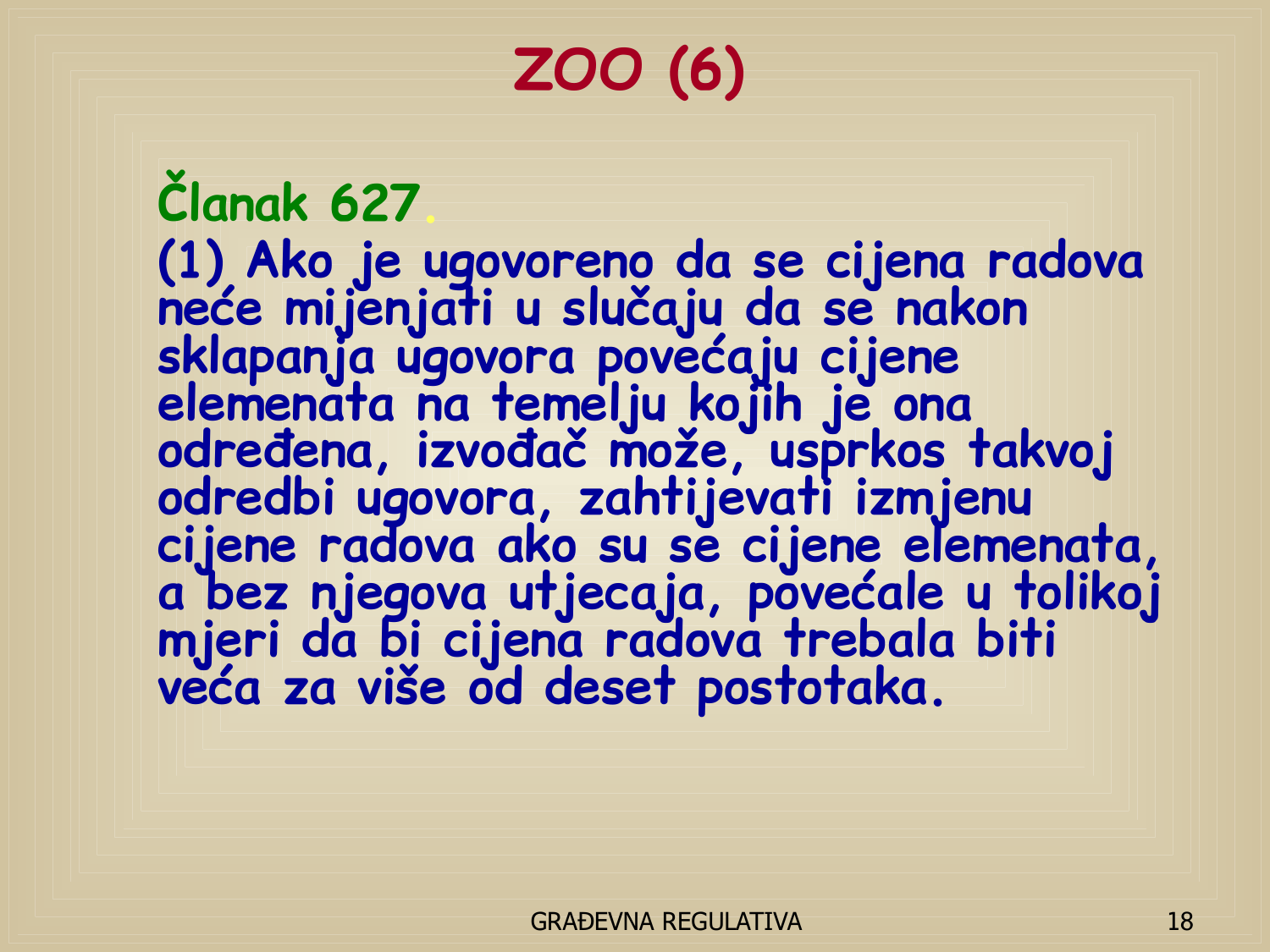

# ZOO (6)
Članak 627.
(1) Ako je ugovoreno da se cijena radova neće mijenjati u slučaju da se nakon sklapanja ugovora povećaju cijene elemenata na temelju kojih je ona određena, izvođač može, usprkos takvoj odredbi ugovora, zahtijevati izmjenu cijene radova ako su se cijene elemenata, a bez njegova utjecaja, povećale u tolikoj mjeri da bi cijena radova trebala biti veća za više od deset postotaka.
GRAĐEVNA REGULATIVA
18